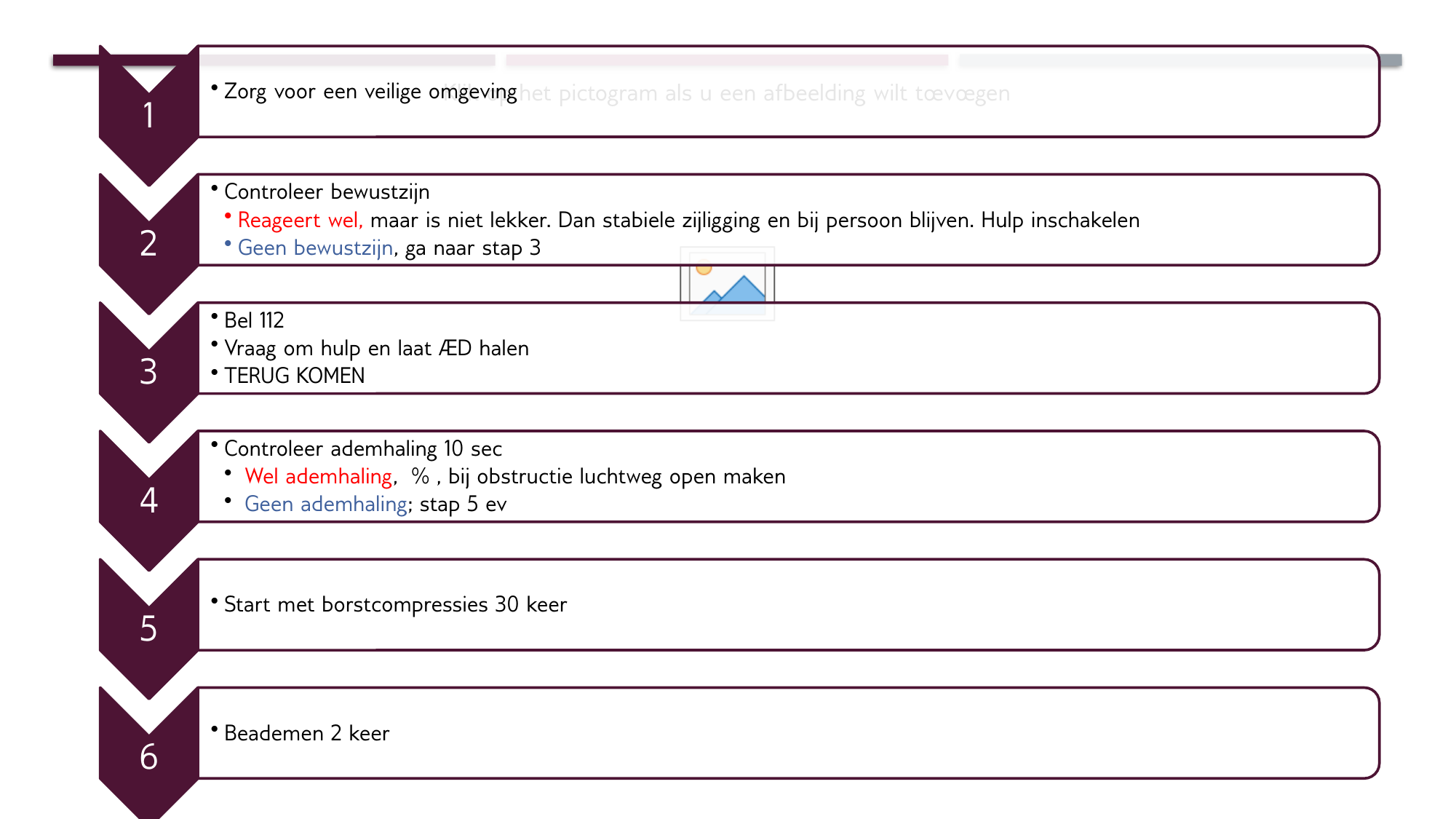

1
Zorg voor een veilige omgeving
2
Controleer bewustzijn
Reageert wel, maar is niet lekker. Dan stabiele zijligging en bij persoon blijven. Hulp inschakelen
Geen bewustzijn, ga naar stap 3
3
Bel 112
Vraag om hulp en laat AED halen
TERUG KOMEN
4
Controleer ademhaling 10 sec
 Wel ademhaling,  % , bij obstructie luchtweg open maken
 Geen ademhaling; stap 5 ev
5
Start met borstcompressies 30 keer
6
Beademen 2 keer